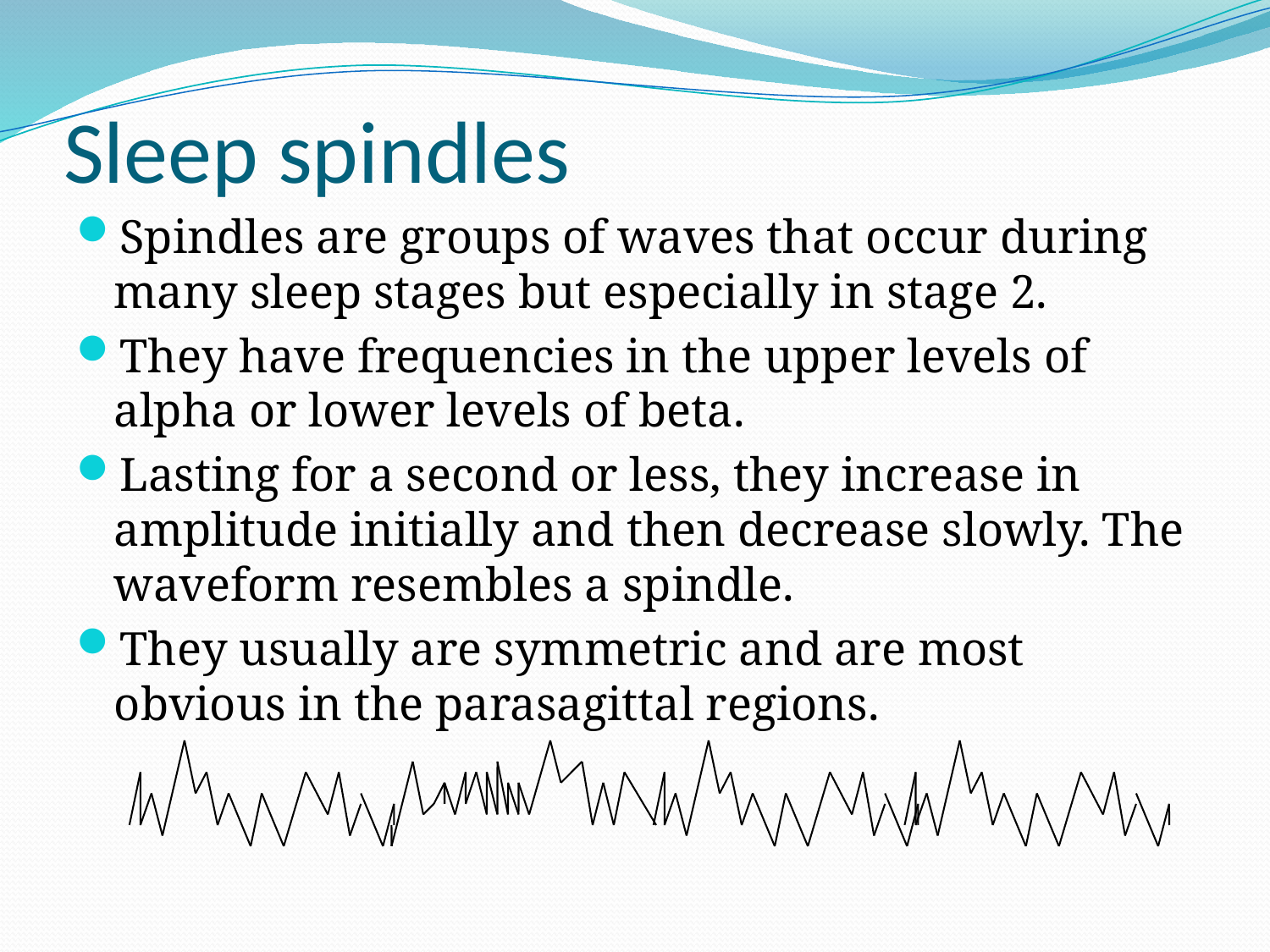

# Sleep spindles
Spindles are groups of waves that occur during many sleep stages but especially in stage 2.
They have frequencies in the upper levels of alpha or lower levels of beta.
Lasting for a second or less, they increase in amplitude initially and then decrease slowly. The waveform resembles a spindle.
They usually are symmetric and are most obvious in the parasagittal regions.